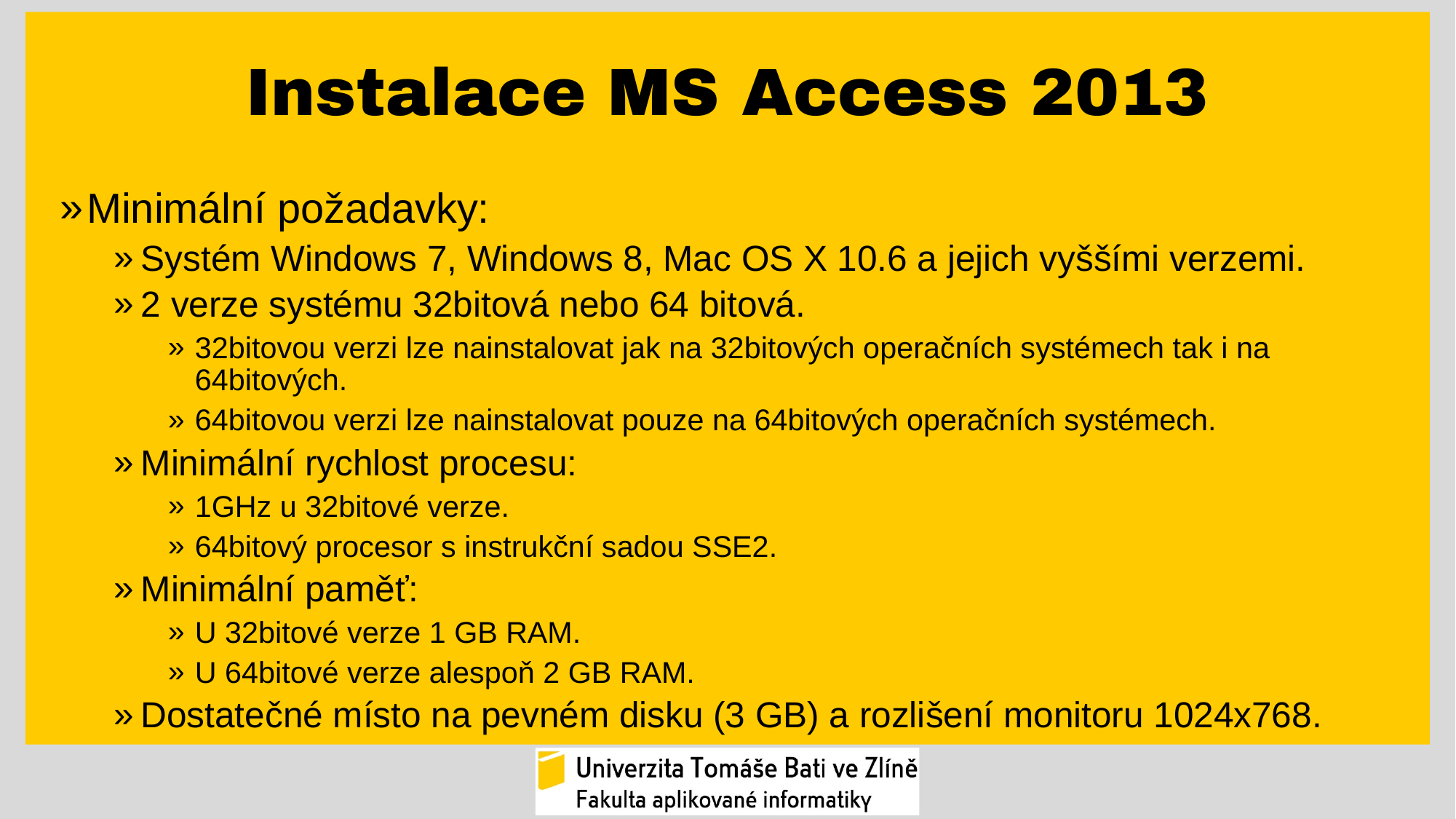

# Instalace MS Access 2013
Minimální požadavky:
Systém Windows 7, Windows 8, Mac OS X 10.6 a jejich vyššími verzemi.
2 verze systému 32bitová nebo 64 bitová.
32bitovou verzi lze nainstalovat jak na 32bitových operačních systémech tak i na 64bitových.
64bitovou verzi lze nainstalovat pouze na 64bitových operačních systémech.
Minimální rychlost procesu:
1GHz u 32bitové verze.
64bitový procesor s instrukční sadou SSE2.
Minimální paměť:
U 32bitové verze 1 GB RAM.
U 64bitové verze alespoň 2 GB RAM.
Dostatečné místo na pevném disku (3 GB) a rozlišení monitoru 1024x768.